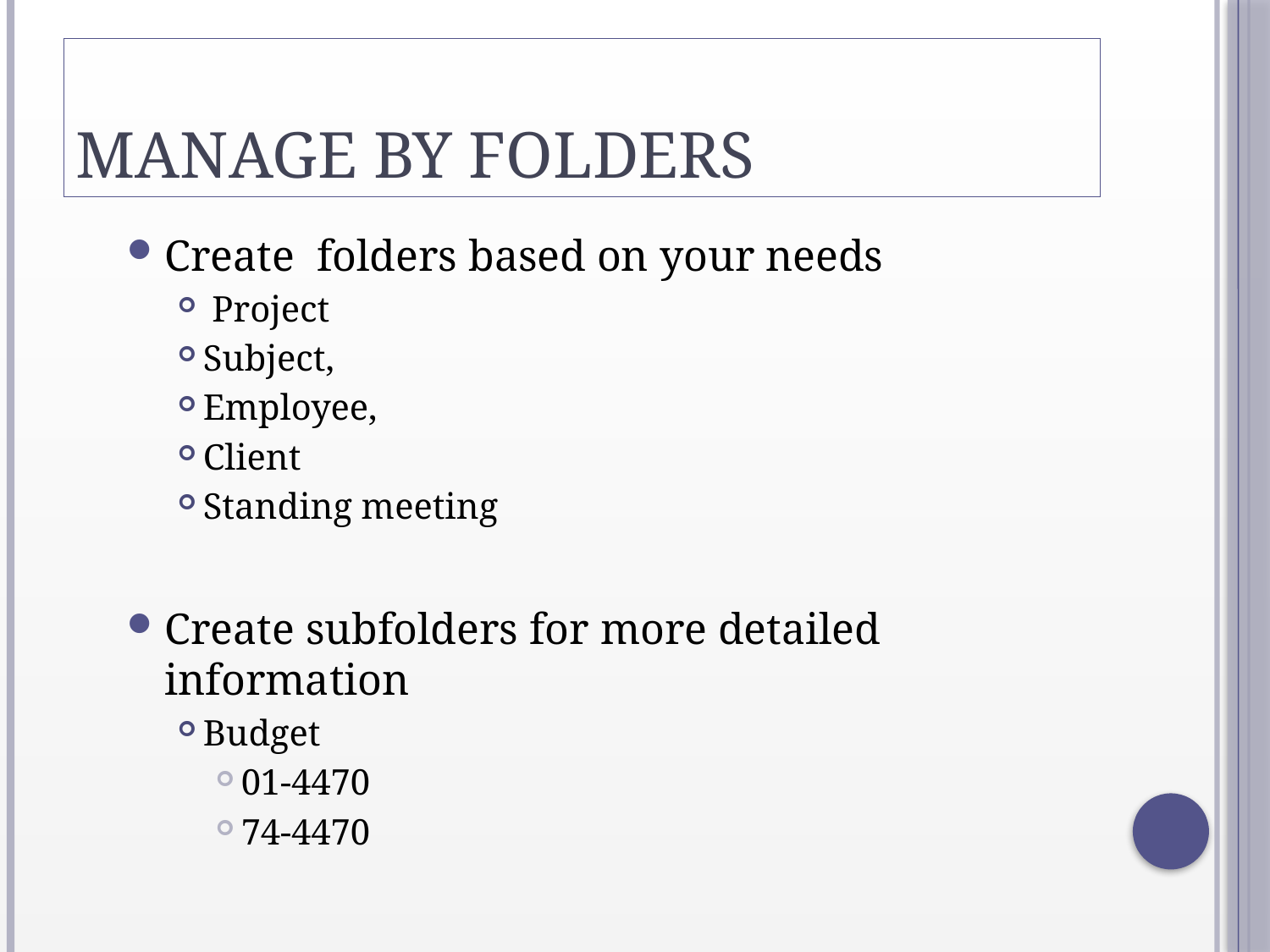

# Manage by folders
Create  folders based on your needs
 Project
Subject,
Employee,
Client
Standing meeting

Create subfolders for more detailed information
Budget
01-4470
74-4470